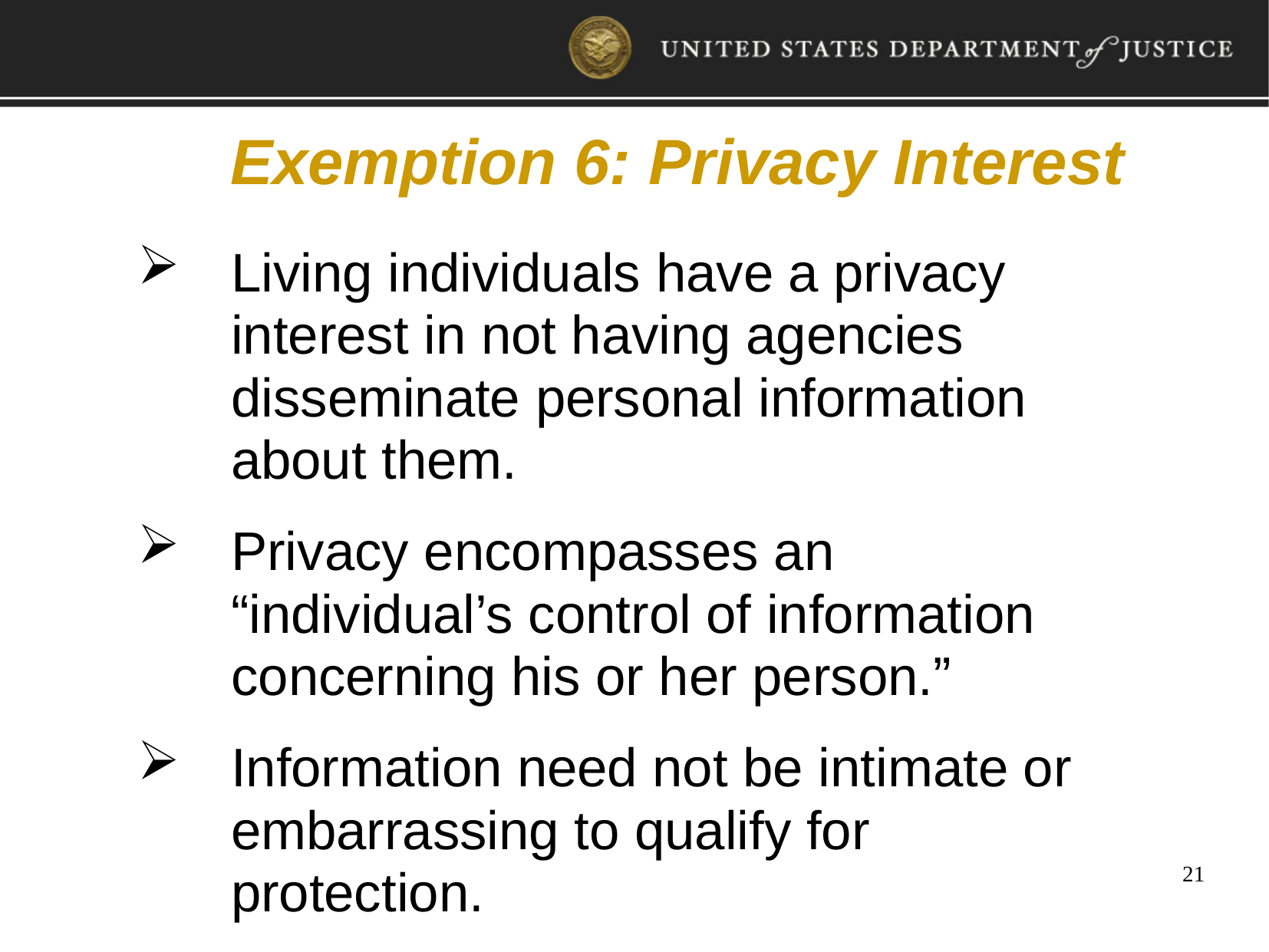

Exemption 6: Privacy Interest
Living individuals have a privacy interest in not having agencies disseminate personal information about them.
Privacy encompasses an “individual’s control of information concerning his or her person.”
Information need not be intimate or embarrassing to qualify for protection.
21